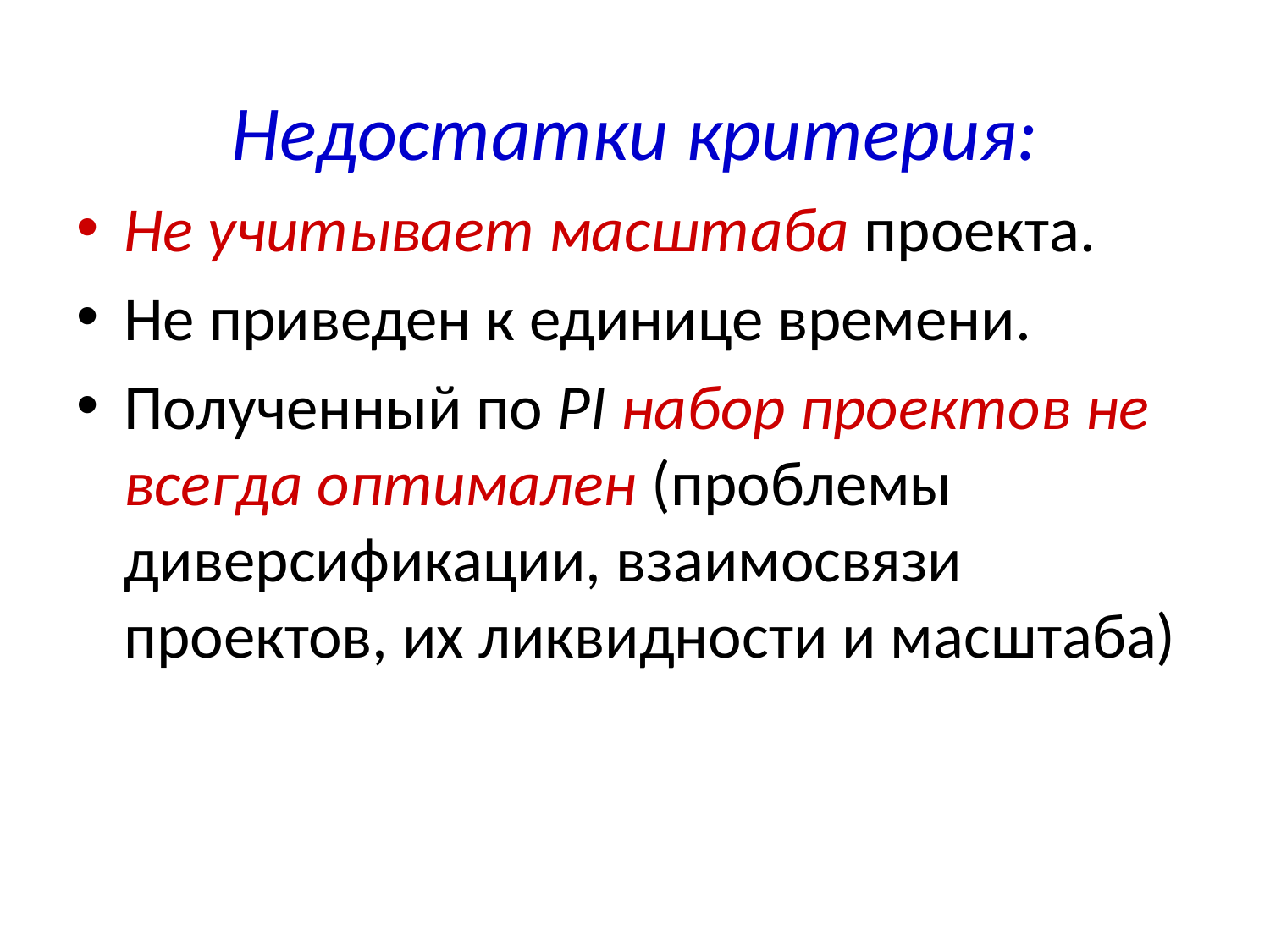

Недостатки критерия:
Не учитывает масштаба проекта.
Не приведен к единице времени.
Полученный по PI набор проектов не всегда оптимален (проблемы диверсификации, взаимосвязи проектов, их ликвидности и масштаба)